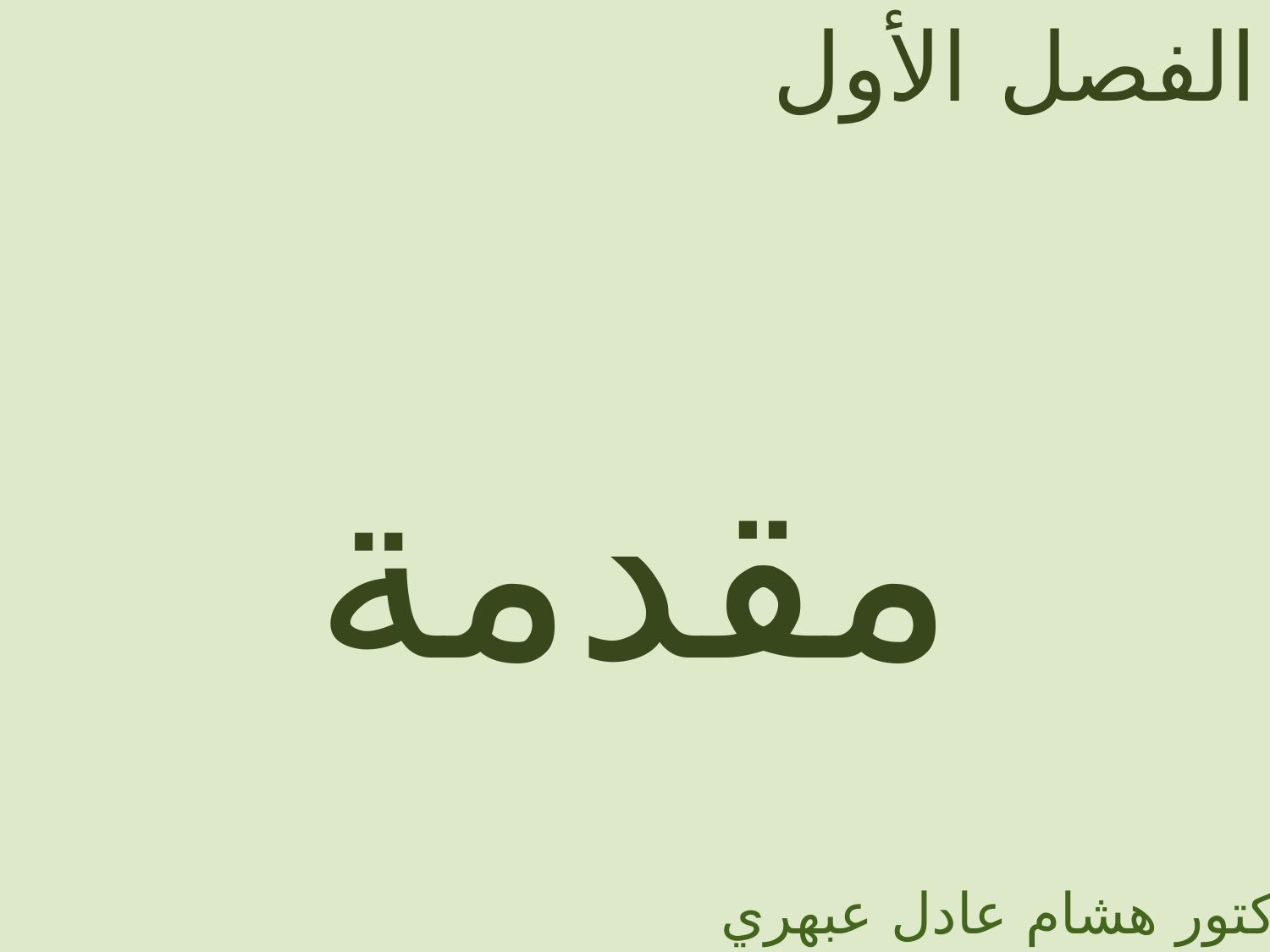

الفصل الأول

مقدمة
الدكتور هشام عادل عبهري